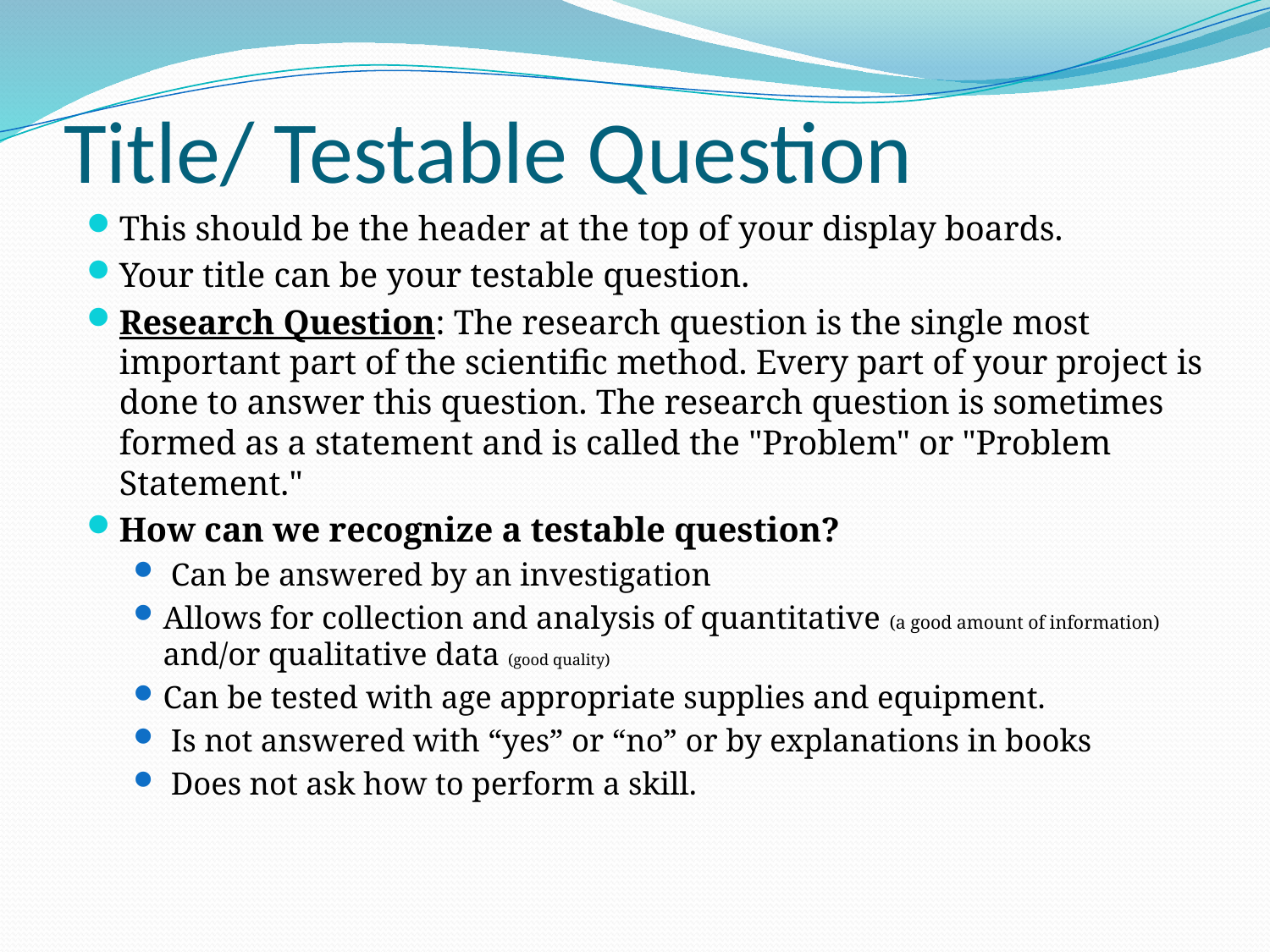

# Title/ Testable Question
This should be the header at the top of your display boards.
Your title can be your testable question.
Research Question: The research question is the single most important part of the scientific method. Every part of your project is done to answer this question. The research question is sometimes formed as a statement and is called the "Problem" or "Problem Statement."
How can we recognize a testable question?
 Can be answered by an investigation
Allows for collection and analysis of quantitative (a good amount of information) and/or qualitative data (good quality)
Can be tested with age appropriate supplies and equipment.
 Is not answered with “yes” or “no” or by explanations in books
 Does not ask how to perform a skill.